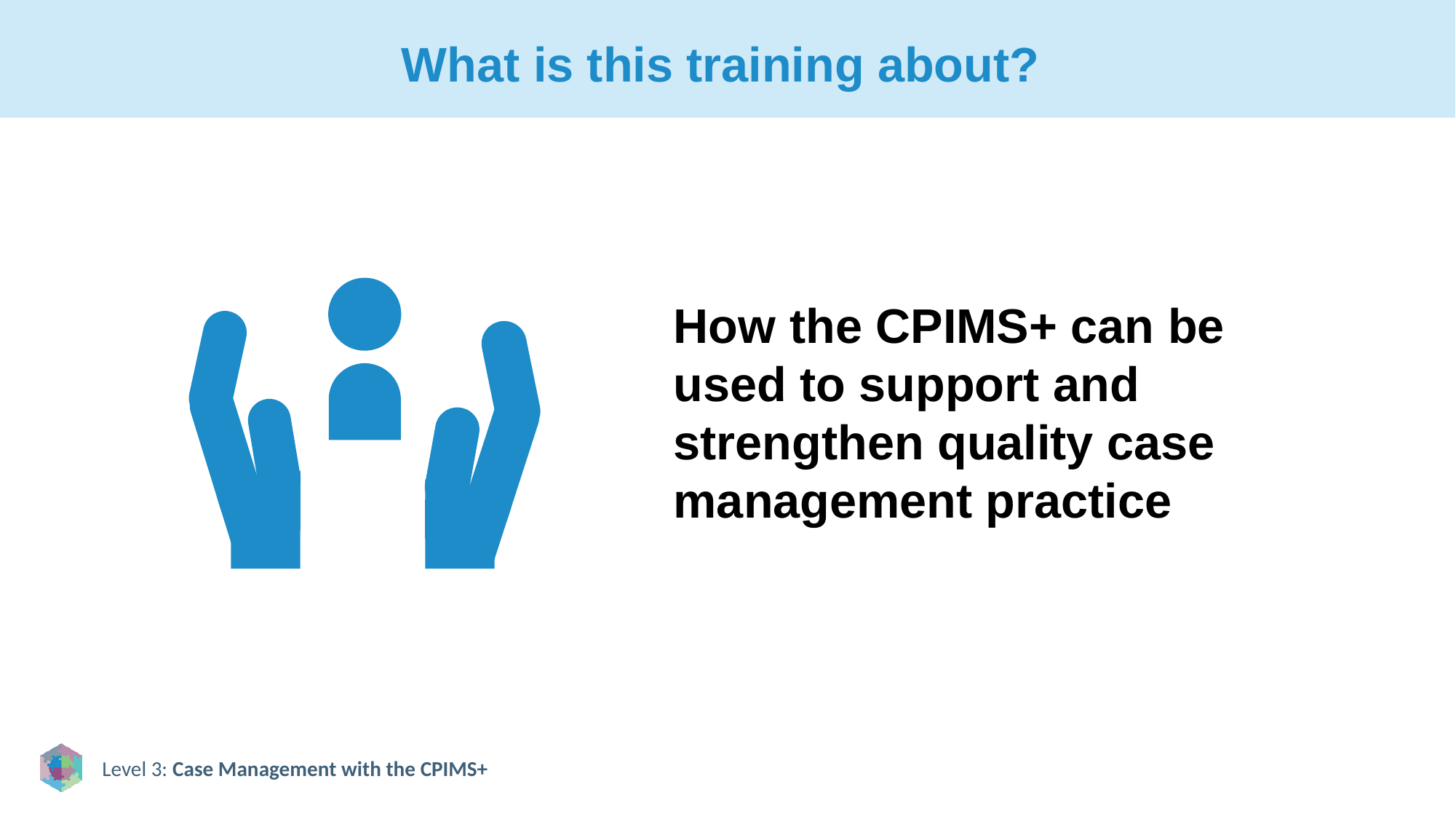

# What is this training about?

How the CPIMS+ can be used to support and strengthen quality case management practice​